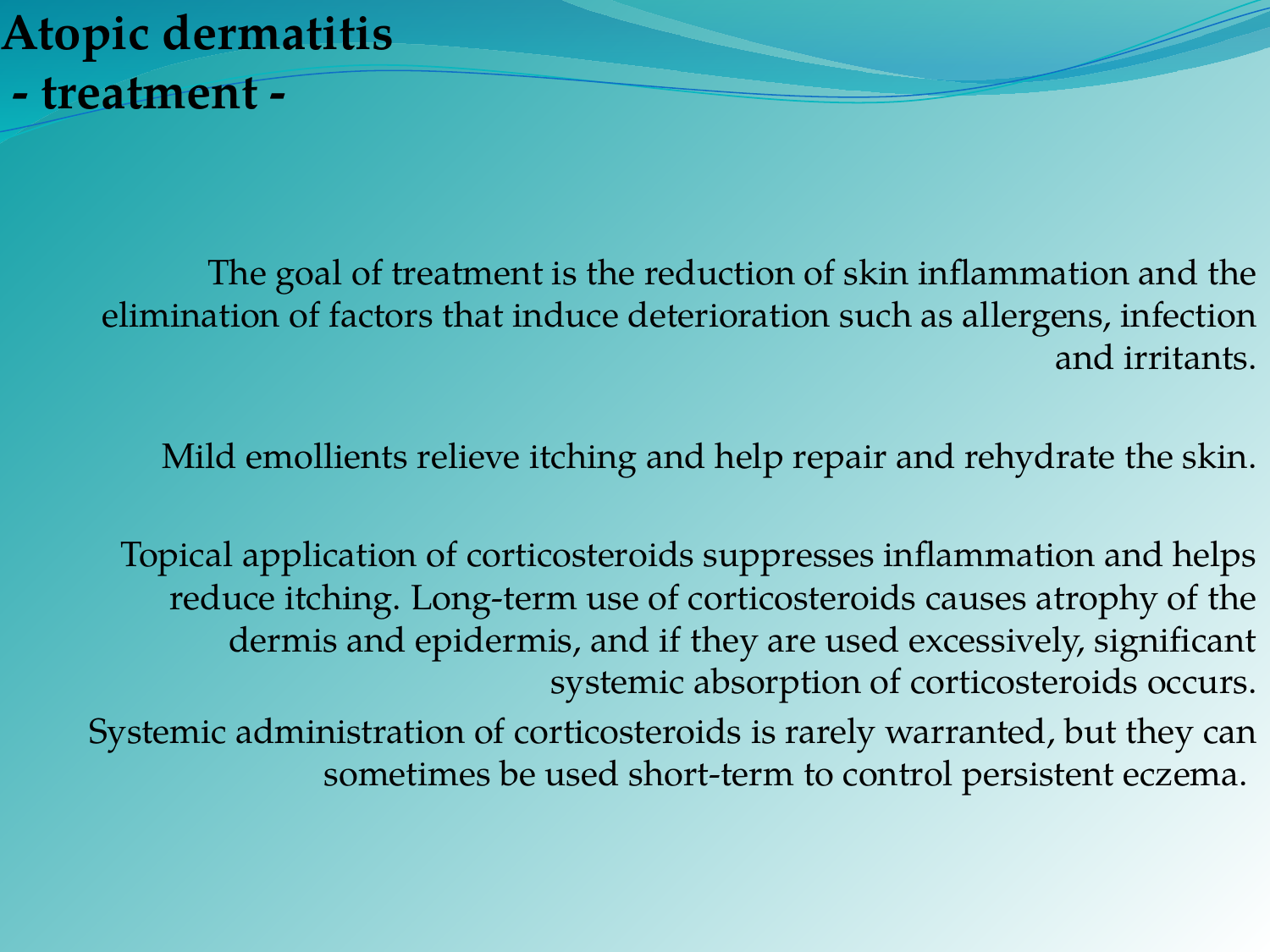

# Atopic dermatitis - treatment -
The goal of treatment is the reduction of skin inflammation and the elimination of factors that induce deterioration such as allergens, infection and irritants.

Mild emollients relieve itching and help repair and rehydrate the skin.

Topical application of corticosteroids suppresses inflammation and helps reduce itching. Long-term use of corticosteroids causes atrophy of the dermis and epidermis, and if they are used excessively, significant systemic absorption of corticosteroids occurs.
Systemic administration of corticosteroids is rarely warranted, but they can sometimes be used short-term to control persistent eczema.